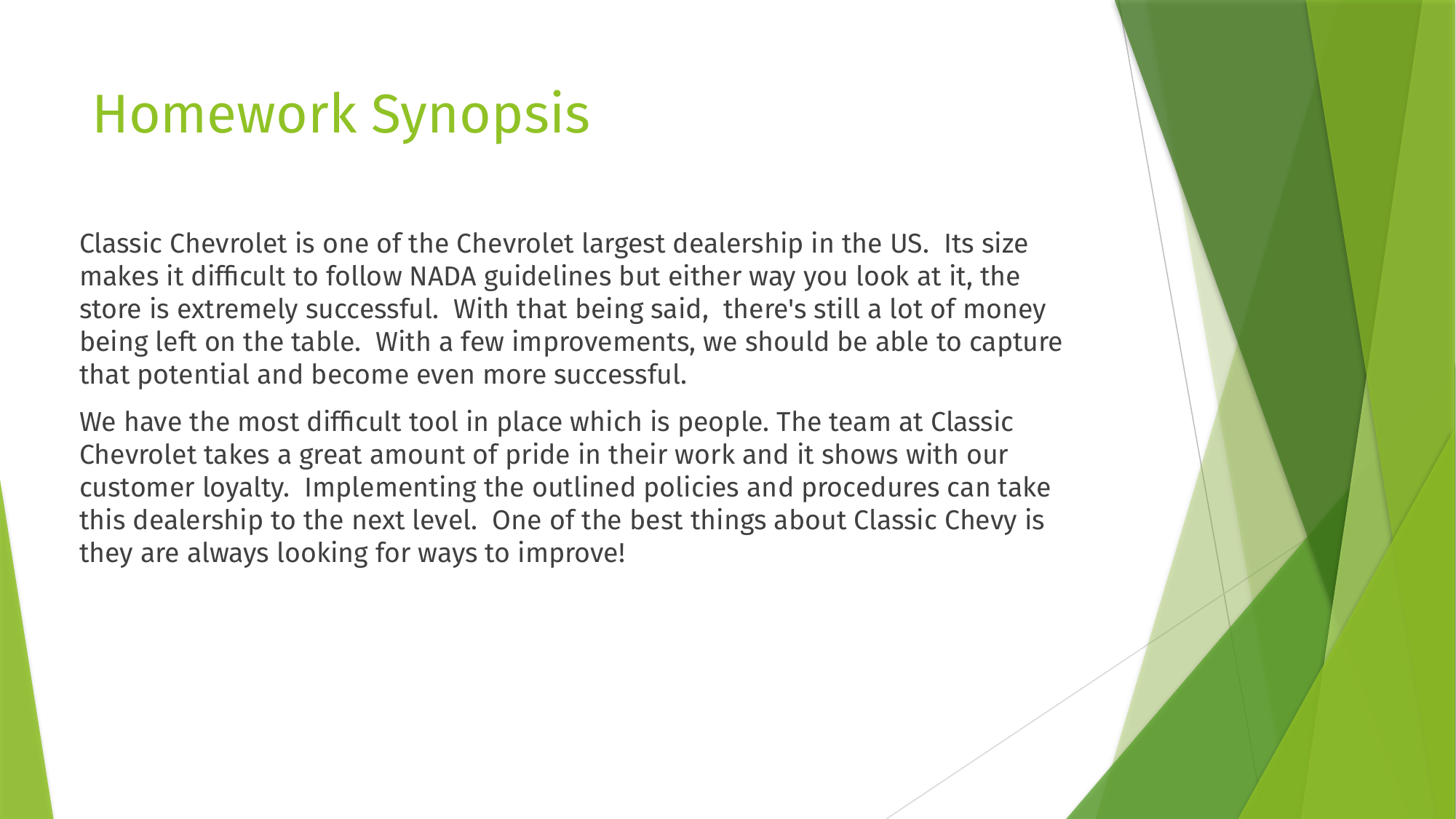

# Homework Synopsis

Classic Chevrolet is one of the Chevrolet largest dealership in the US.  Its size makes it difficult to follow NADA guidelines but either way you look at it, the store is extremely successful.  With that being said,  there's still a lot of money being left on the table.  With a few improvements, we should be able to capture that potential and become even more successful.
We have the most difficult tool in place which is people. The team at Classic Chevrolet takes a great amount of pride in their work and it shows with our customer loyalty.  Implementing the outlined policies and procedures can take this dealership to the next level.  One of the best things about Classic Chevy is they are always looking for ways to improve!